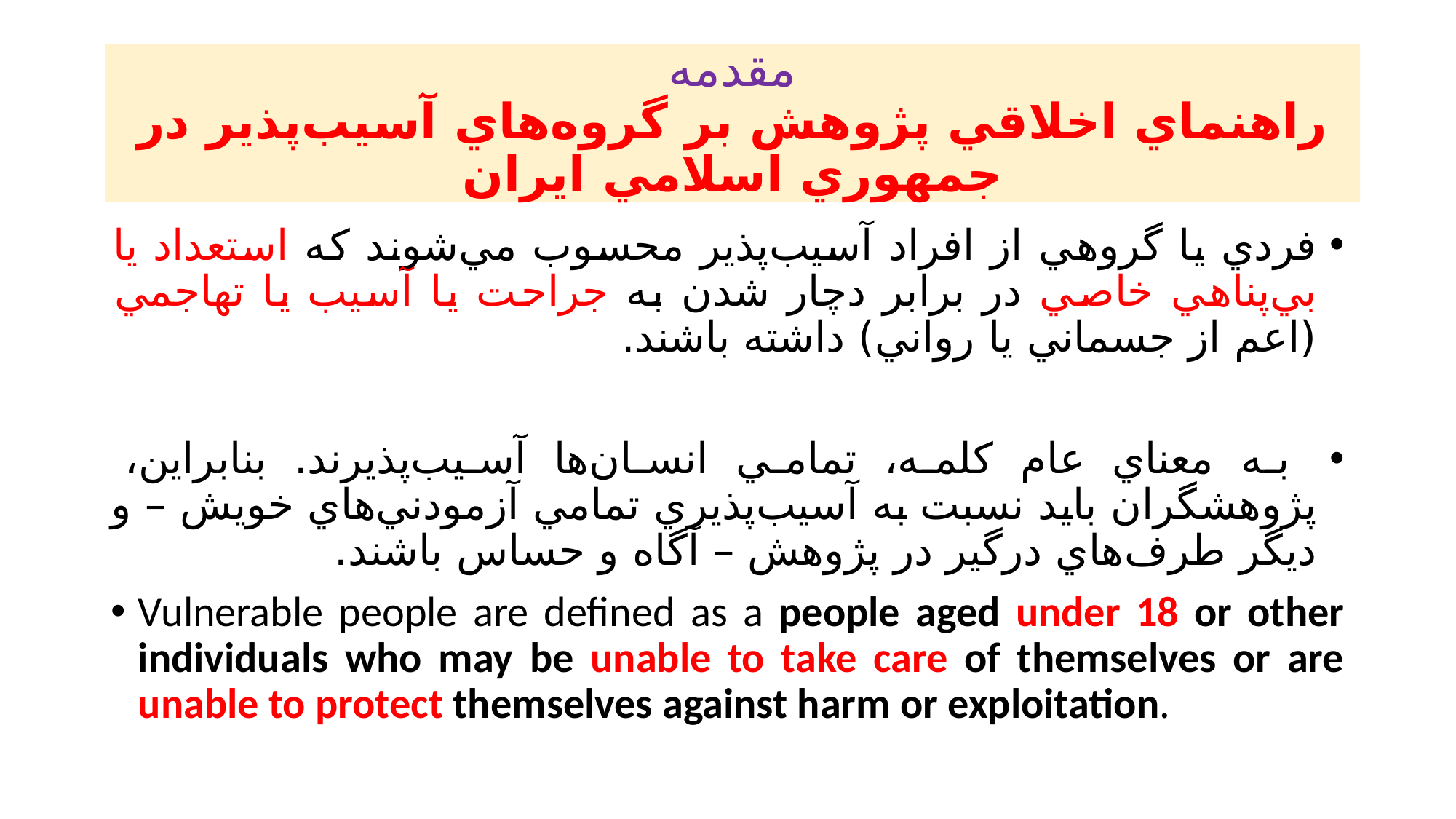

# مقدمه راهنماي اخلاقي پژوهش بر گروه‌هاي آسيب‌پذير در جمهوري اسلامي ايران
فردي يا گروهي از افراد آسيب‌پذير محسوب مي‌شوند که استعداد يا بي‌پناهي خاصي در برابر دچار شدن به جراحت يا آسيب يا تهاجمي (اعم از جسماني يا رواني) داشته باشند.

 به معناي عام کلمه، تمامي انسان‌ها آسيب‌پذيرند. بنابراين، پژوهشگران بايد نسبت به آسيب‌پذيري تمامي آزمودني‌هاي خويش – و ديگر طرف‌هاي درگير در پژوهش – آگاه و حساس باشند.
Vulnerable people are defined as a people aged under 18 or other individuals who may be unable to take care of themselves or are unable to protect themselves against harm or exploitation.